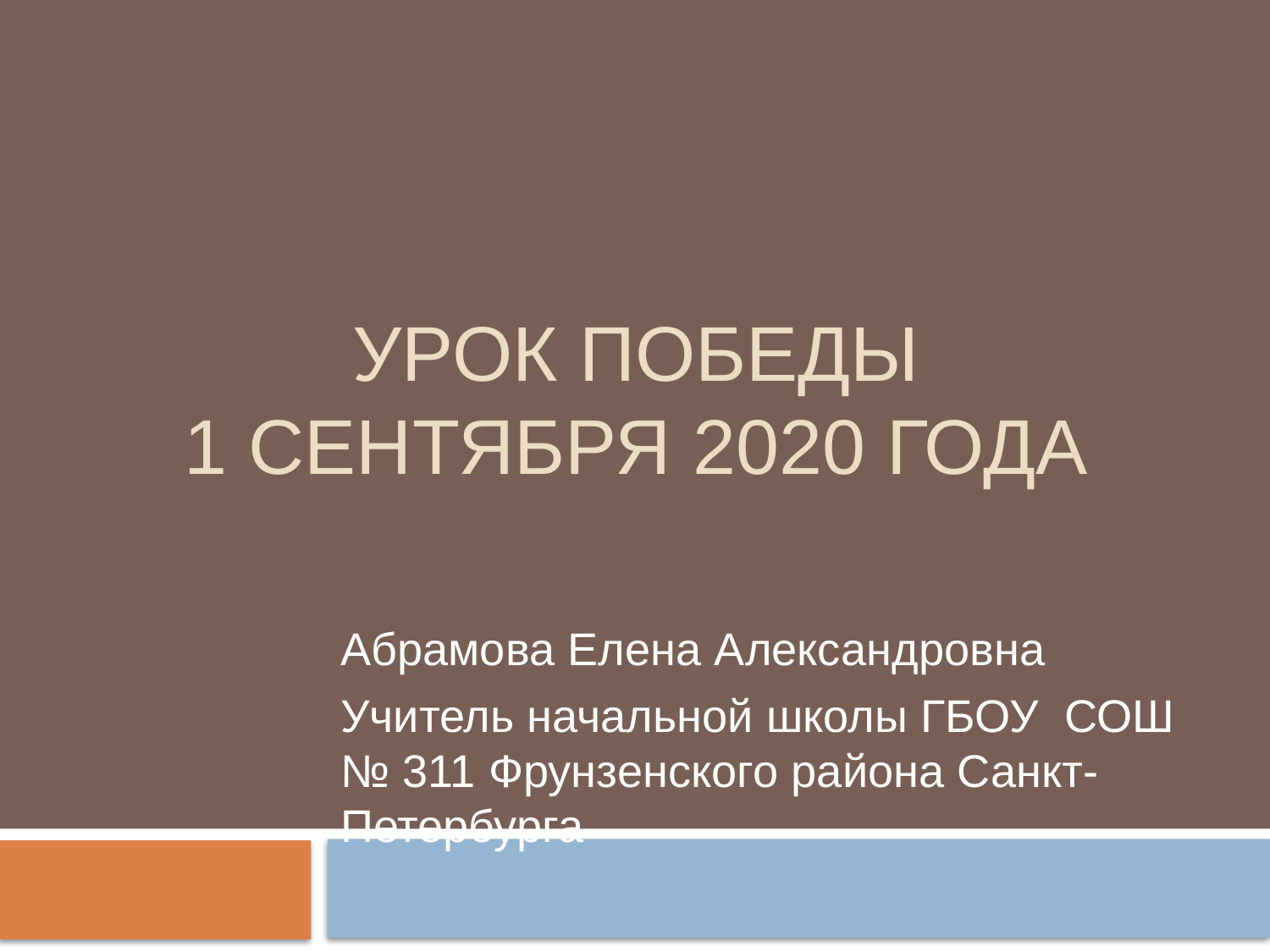

# Урок Победы 1 сентября 2020 года
Абрамова Елена Александровна
Учитель начальной школы ГБОУ  СОШ  № 311 Фрунзенского района Санкт-Петербурга